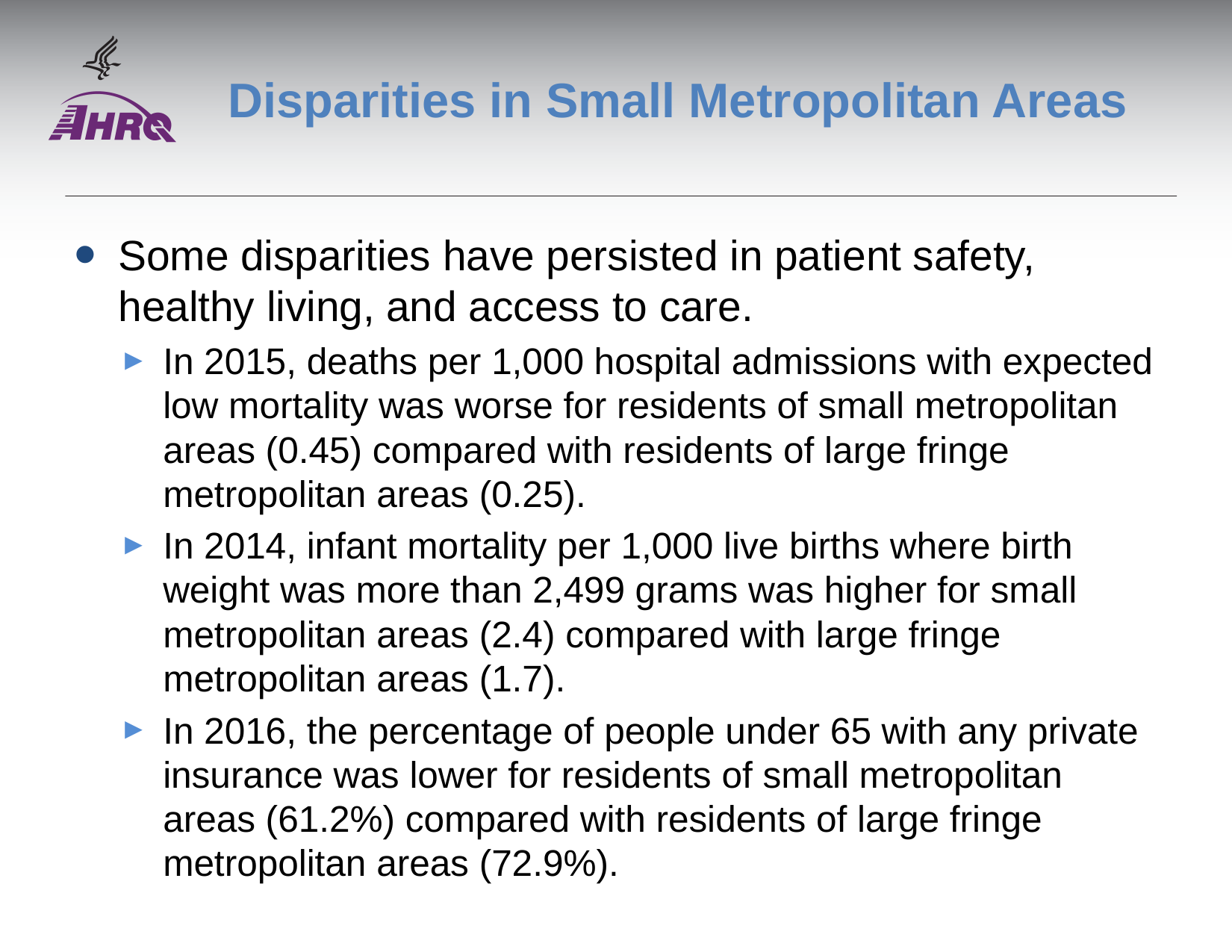

# Disparities in Small Metropolitan Areas
Some disparities have persisted in patient safety, healthy living, and access to care.
In 2015, deaths per 1,000 hospital admissions with expected low mortality was worse for residents of small metropolitan areas (0.45) compared with residents of large fringe metropolitan areas (0.25).
In 2014, infant mortality per 1,000 live births where birth weight was more than 2,499 grams was higher for small metropolitan areas (2.4) compared with large fringe metropolitan areas (1.7).
In 2016, the percentage of people under 65 with any private insurance was lower for residents of small metropolitan areas (61.2%) compared with residents of large fringe metropolitan areas (72.9%).